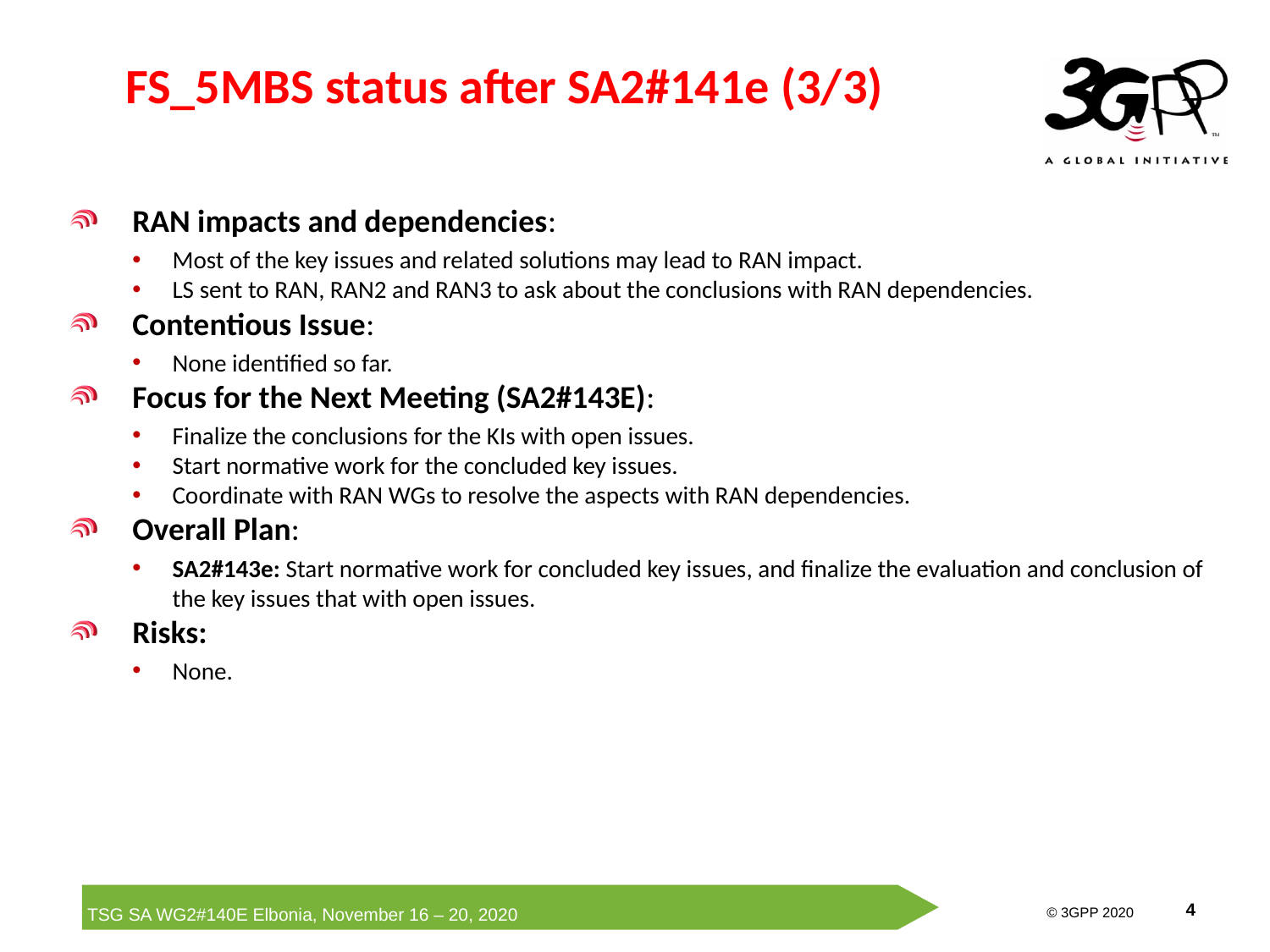

# FS_5MBS status after SA2#141e (3/3)
RAN impacts and dependencies:
Most of the key issues and related solutions may lead to RAN impact.
LS sent to RAN, RAN2 and RAN3 to ask about the conclusions with RAN dependencies.
Contentious Issue:
None identified so far.
Focus for the Next Meeting (SA2#143E):
Finalize the conclusions for the KIs with open issues.
Start normative work for the concluded key issues.
Coordinate with RAN WGs to resolve the aspects with RAN dependencies.
Overall Plan:
SA2#143e: Start normative work for concluded key issues, and finalize the evaluation and conclusion of the key issues that with open issues.
Risks:
None.